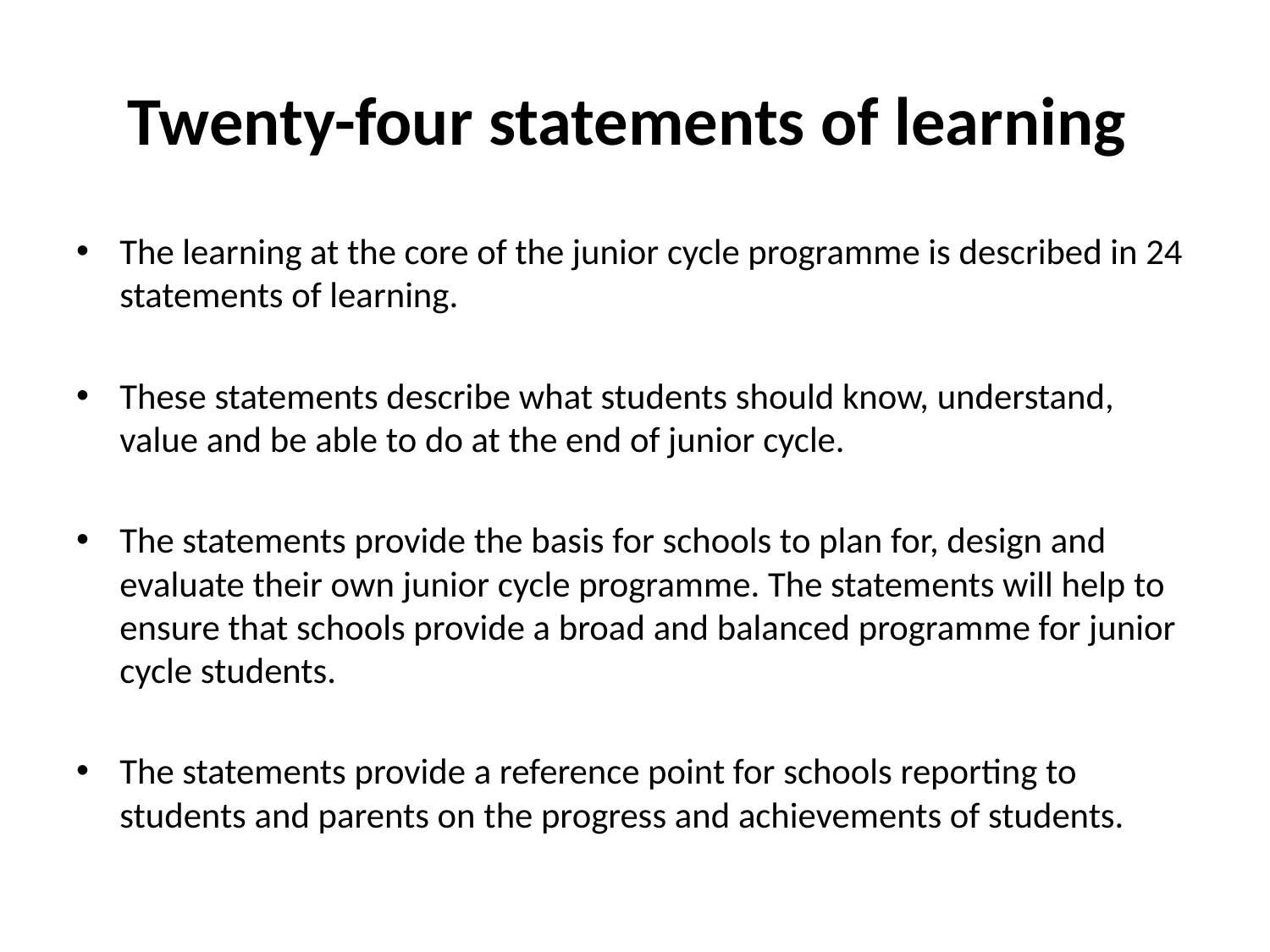

# Twenty-four statements of learning
The learning at the core of the junior cycle programme is described in 24 statements of learning.

These statements describe what students should know, understand, value and be able to do at the end of junior cycle.

The statements provide the basis for schools to plan for, design and evaluate their own junior cycle programme. The statements will help to ensure that schools provide a broad and balanced programme for junior cycle students.

The statements provide a reference point for schools reporting to students and parents on the progress and achievements of students.